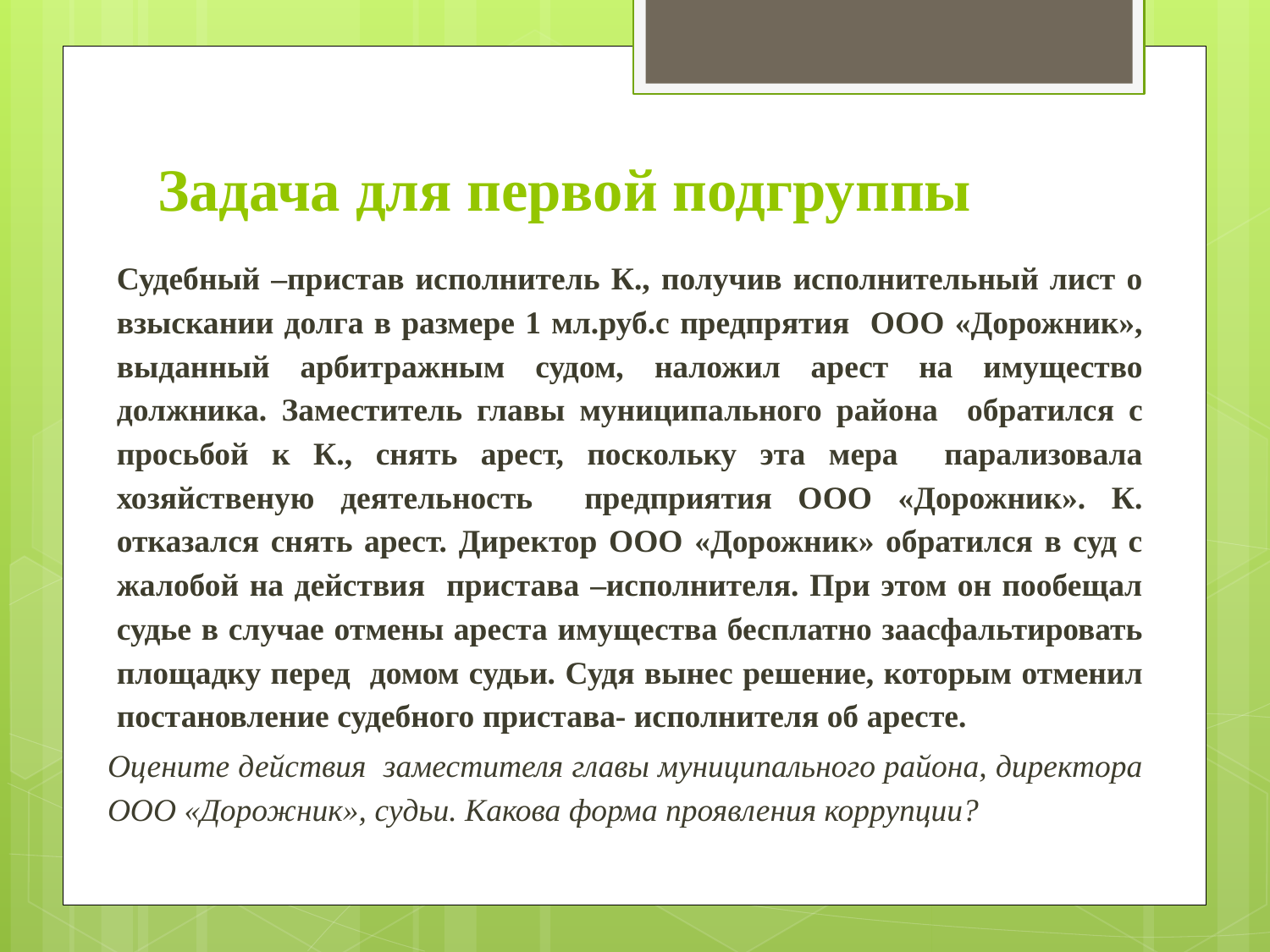

# Задача для первой подгруппы
Судебный –пристав исполнитель К., получив исполнительный лист о взыскании долга в размере 1 мл.руб.с предпрятия  ООО «Дорожник», выданный арбитражным судом, наложил арест на имущество должника. Заместитель главы муниципального района  обратился с просьбой к К., снять арест, поскольку эта мера  парализовала хозяйственую деятельность  предприятия ООО «Дорожник». К. отказался снять арест. Директор ООО «Дорожник» обратился в суд с жалобой на действия  пристава –исполнителя. При этом он пообещал судье в случае отмены ареста имущества бесплатно заасфальтировать площадку перед  домом судьи. Судя вынес решение, которым отменил постановление судебного пристава- исполнителя об аресте.
Оцените действия  заместителя главы муниципального района, директора ООО «Дорожник», судьи. Какова форма проявления коррупции?